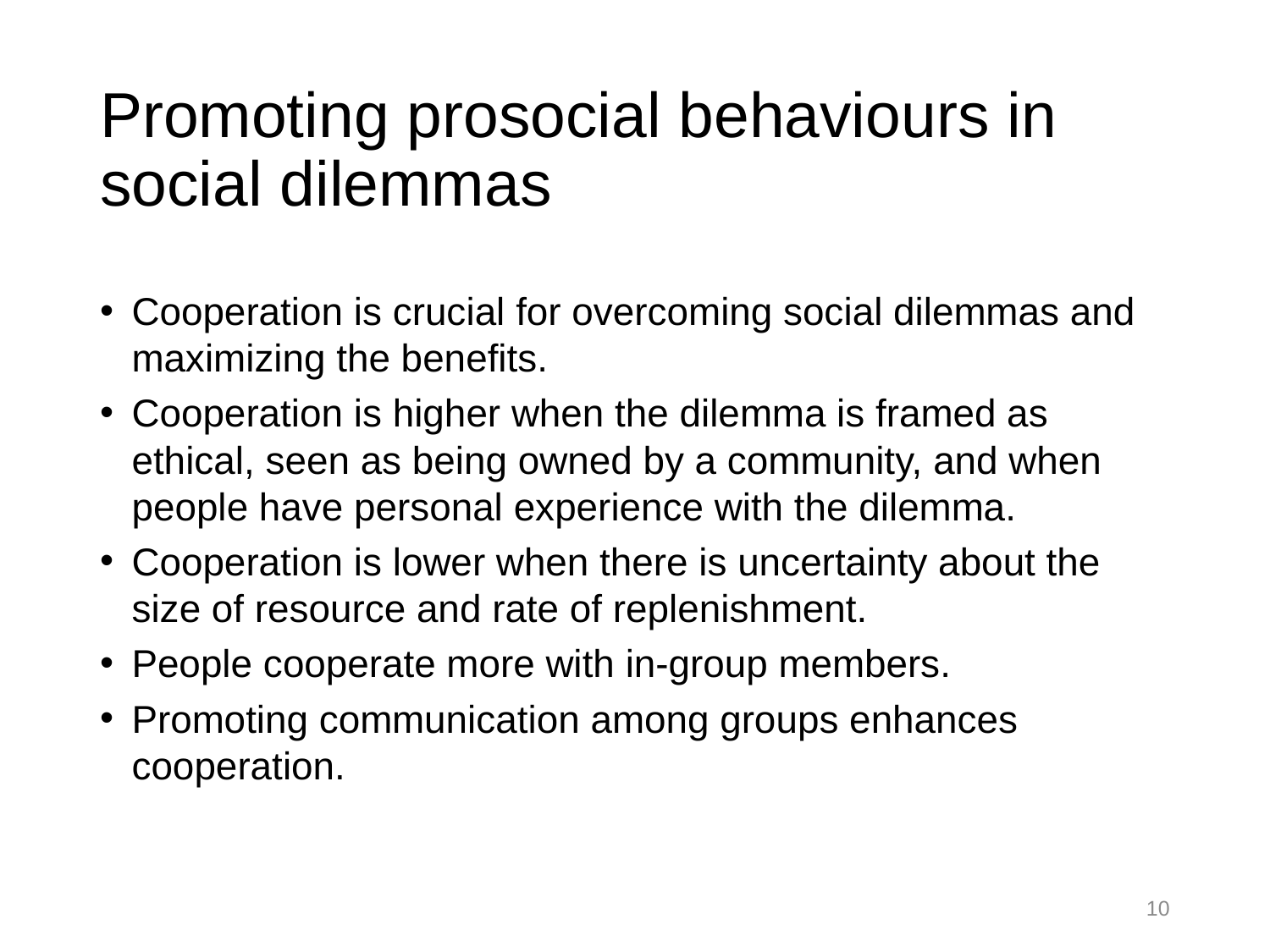

# Promoting prosocial behaviours in social dilemmas
Cooperation is crucial for overcoming social dilemmas and maximizing the benefits.
Cooperation is higher when the dilemma is framed as ethical, seen as being owned by a community, and when people have personal experience with the dilemma.
Cooperation is lower when there is uncertainty about the size of resource and rate of replenishment.
People cooperate more with in-group members.
Promoting communication among groups enhances cooperation.
10